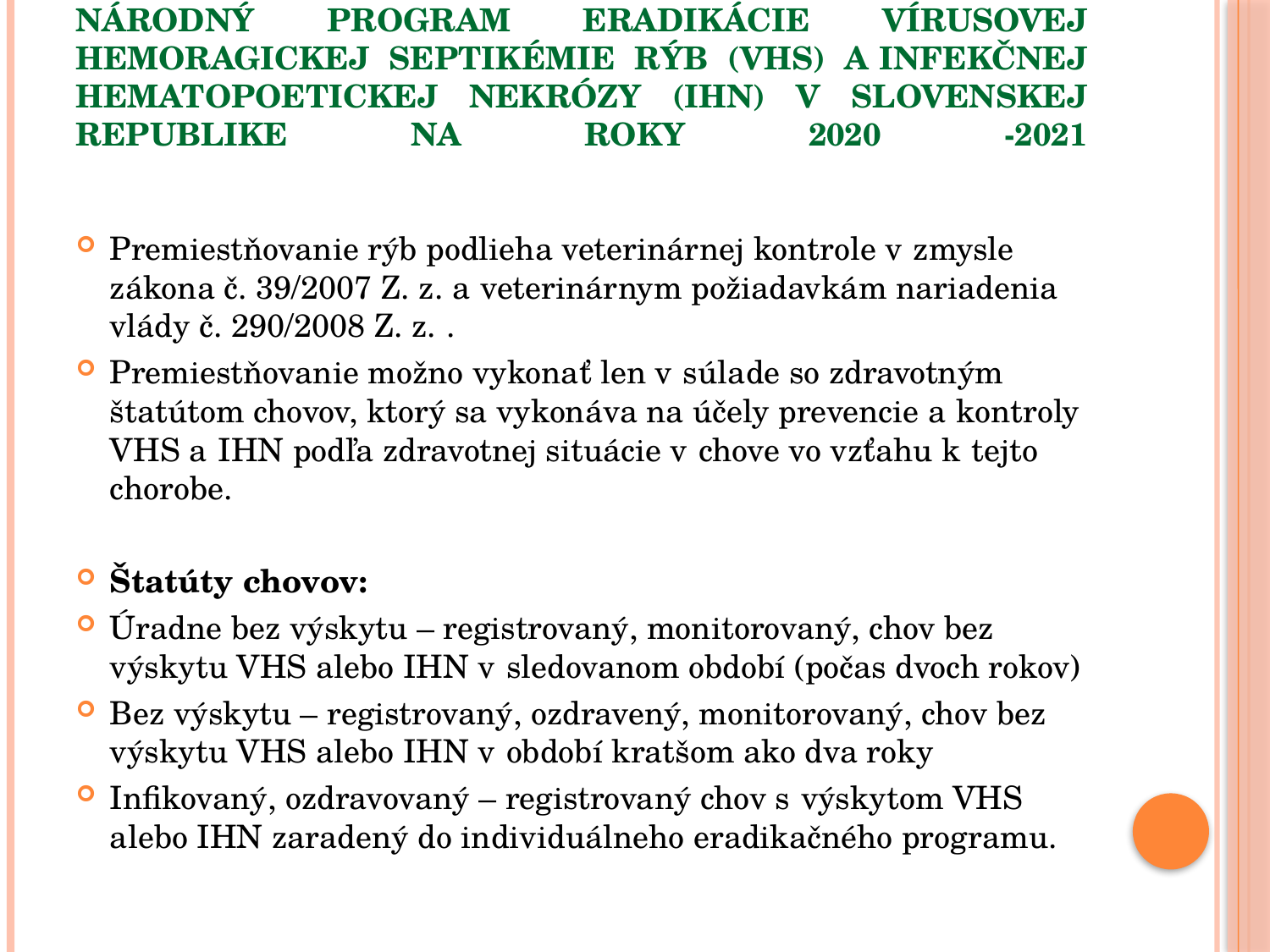

# Národný program eradikácie vírusovej hemoragickej septikémie rýb (VHS) a infekčnej hematopoetickej nekrózy (IHN) v Slovenskej republike na roky 2020 -2021
Premiestňovanie rýb podlieha veterinárnej kontrole v zmysle zákona č. 39/2007 Z. z. a veterinárnym požiadavkám nariadenia vlády č. 290/2008 Z. z. .
Premiestňovanie možno vykonať len v súlade so zdravotným štatútom chovov, ktorý sa vykonáva na účely prevencie a kontroly VHS a IHN podľa zdravotnej situácie v chove vo vzťahu k tejto chorobe.

Štatúty chovov:
Úradne bez výskytu – registrovaný, monitorovaný, chov bez výskytu VHS alebo IHN v sledovanom období (počas dvoch rokov)
Bez výskytu – registrovaný, ozdravený, monitorovaný, chov bez výskytu VHS alebo IHN v období kratšom ako dva roky
Infikovaný, ozdravovaný – registrovaný chov s výskytom VHS alebo IHN zaradený do individuálneho eradikačného programu.